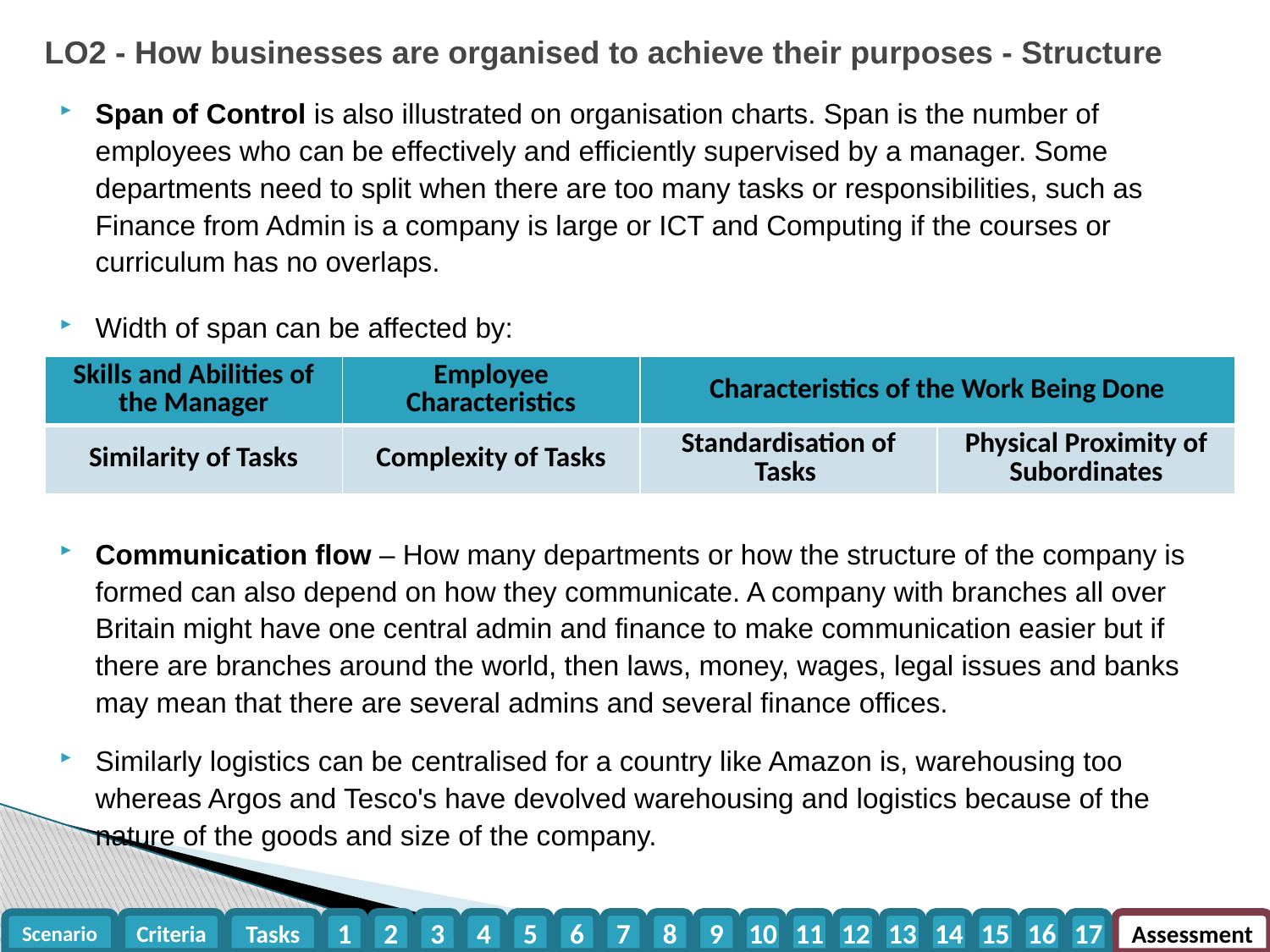

# LO2 - How businesses are organised to achieve their purposes - Structure
Span of Control is also illustrated on organisation charts. Span is the number of employees who can be effectively and efficiently supervised by a manager. Some departments need to split when there are too many tasks or responsibilities, such as Finance from Admin is a company is large or ICT and Computing if the courses or curriculum has no overlaps.
Width of span can be affected by:

Communication flow – How many departments or how the structure of the company is formed can also depend on how they communicate. A company with branches all over Britain might have one central admin and finance to make communication easier but if there are branches around the world, then laws, money, wages, legal issues and banks may mean that there are several admins and several finance offices.
Similarly logistics can be centralised for a country like Amazon is, warehousing too whereas Argos and Tesco's have devolved warehousing and logistics because of the nature of the goods and size of the company.
| Skills and Abilities of the Manager | Employee Characteristics | Characteristics of the Work Being Done |  |
| --- | --- | --- | --- |
| Similarity of Tasks | Complexity of Tasks | Standardisation of Tasks | Physical Proximity of Subordinates |